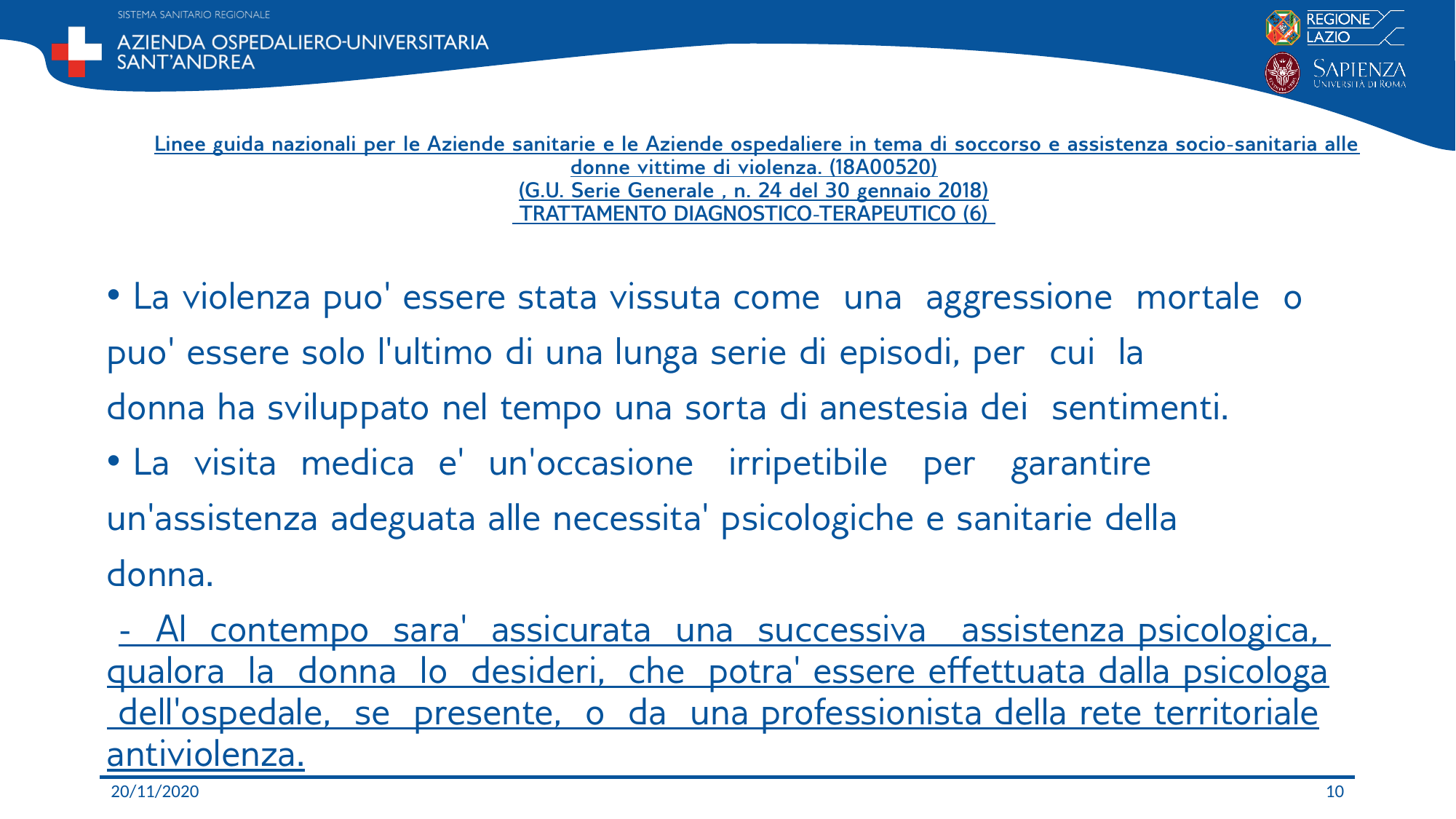

# Linee guida nazionali per le Aziende sanitarie e le Aziende ospedaliere in tema di soccorso e assistenza socio-sanitaria alle donne vittime di violenza. (18A00520) (G.U. Serie Generale , n. 24 del 30 gennaio 2018) TRATTAMENTO DIAGNOSTICO-TERAPEUTICO (6)
La violenza puo' essere stata vissuta come  una  aggressione  mortale  o
puo' essere solo l'ultimo di una lunga serie di episodi, per  cui  la
donna ha sviluppato nel tempo una sorta di anestesia dei  sentimenti.
La  visita  medica  e'  un'occasione   irripetibile   per   garantire
un'assistenza adeguata alle necessita' psicologiche e sanitarie della
donna.
 -  Al  contempo  sara'  assicurata  una  successiva   assistenza psicologica,  qualora  la  donna  lo  desideri,  che  potra' essere effettuata dalla psicologa  dell'ospedale,  se  presente,  o  da  una professionista della rete territoriale antiviolenza.
20/11/2020

10